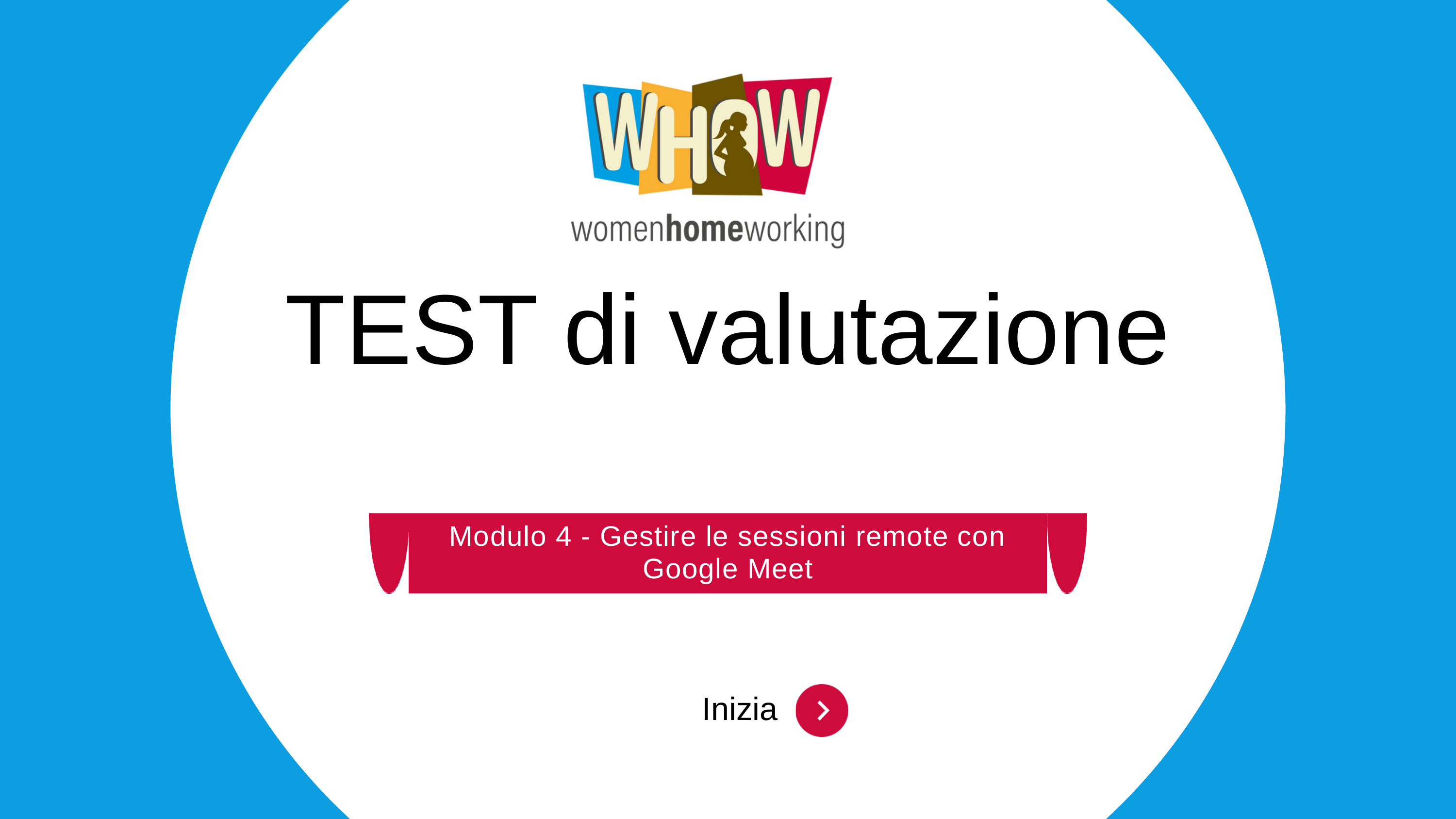

TEST di valutazione

Modulo 4 - Gestire le sessioni remote con Google Meet

Inizia